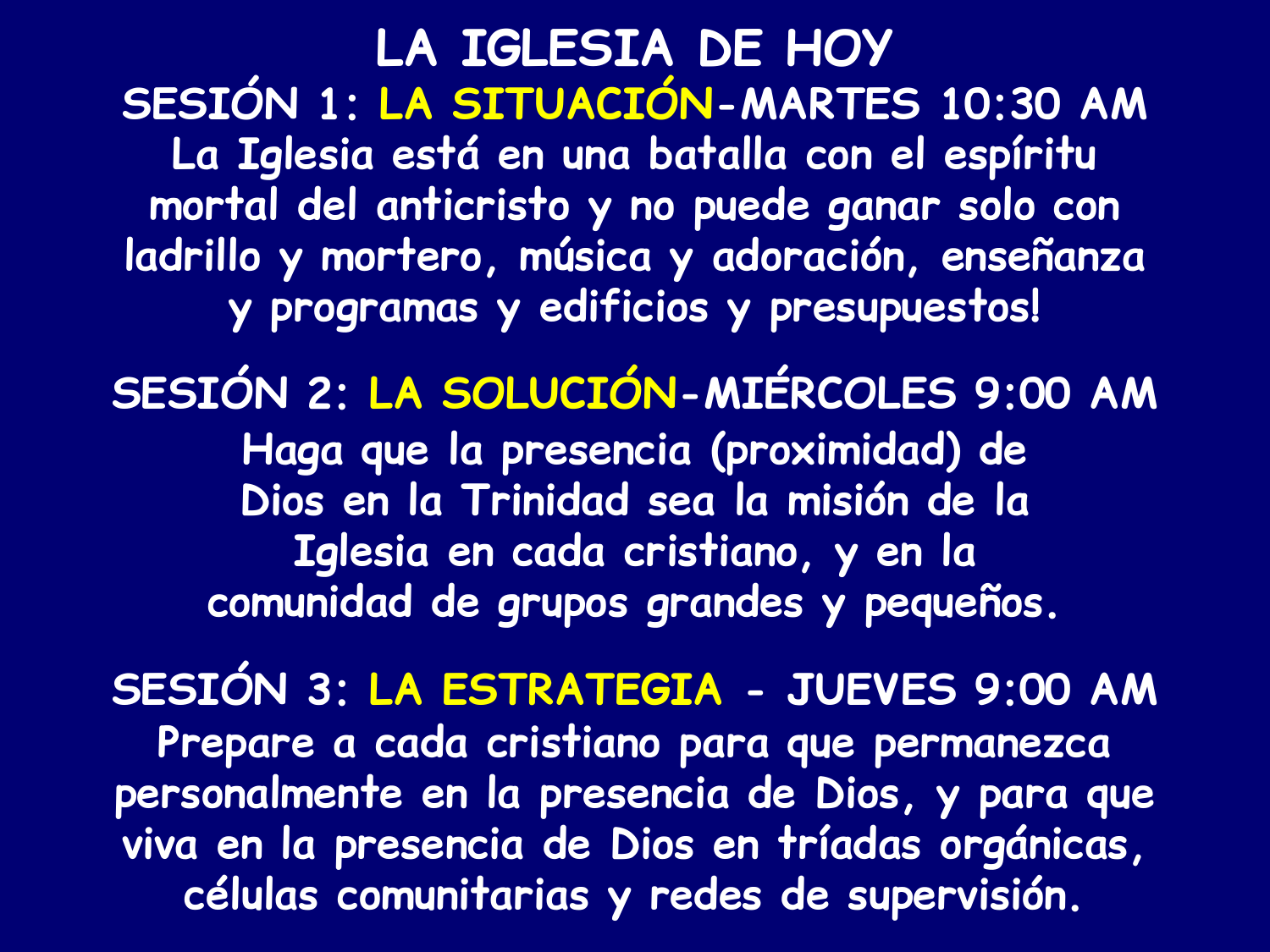

La iglesia de hoy
SESIÓN 1: LA SITUACIÓN-MARTES 10:30 AM
La Iglesia está en una batalla con el espíritu mortal del anticristo y no puede ganar solo con ladrillo y mortero, música y adoración, enseñanza y programas y edificios y presupuestos!
SESIÓN 2: LA SOLUCIÓN-MIÉRCOLES 9:00 AM
Haga que la presencia (proximidad) de Dios en la Trinidad sea la misión de la Iglesia en cada cristiano, y en la comunidad de grupos grandes y pequeños.
SESIÓN 3: LA ESTRATEGIA - JUEVES 9:00 AM
Prepare a cada cristiano para que permanezca personalmente en la presencia de Dios, y para que viva en la presencia de Dios en tríadas orgánicas, células comunitarias y redes de supervisión.